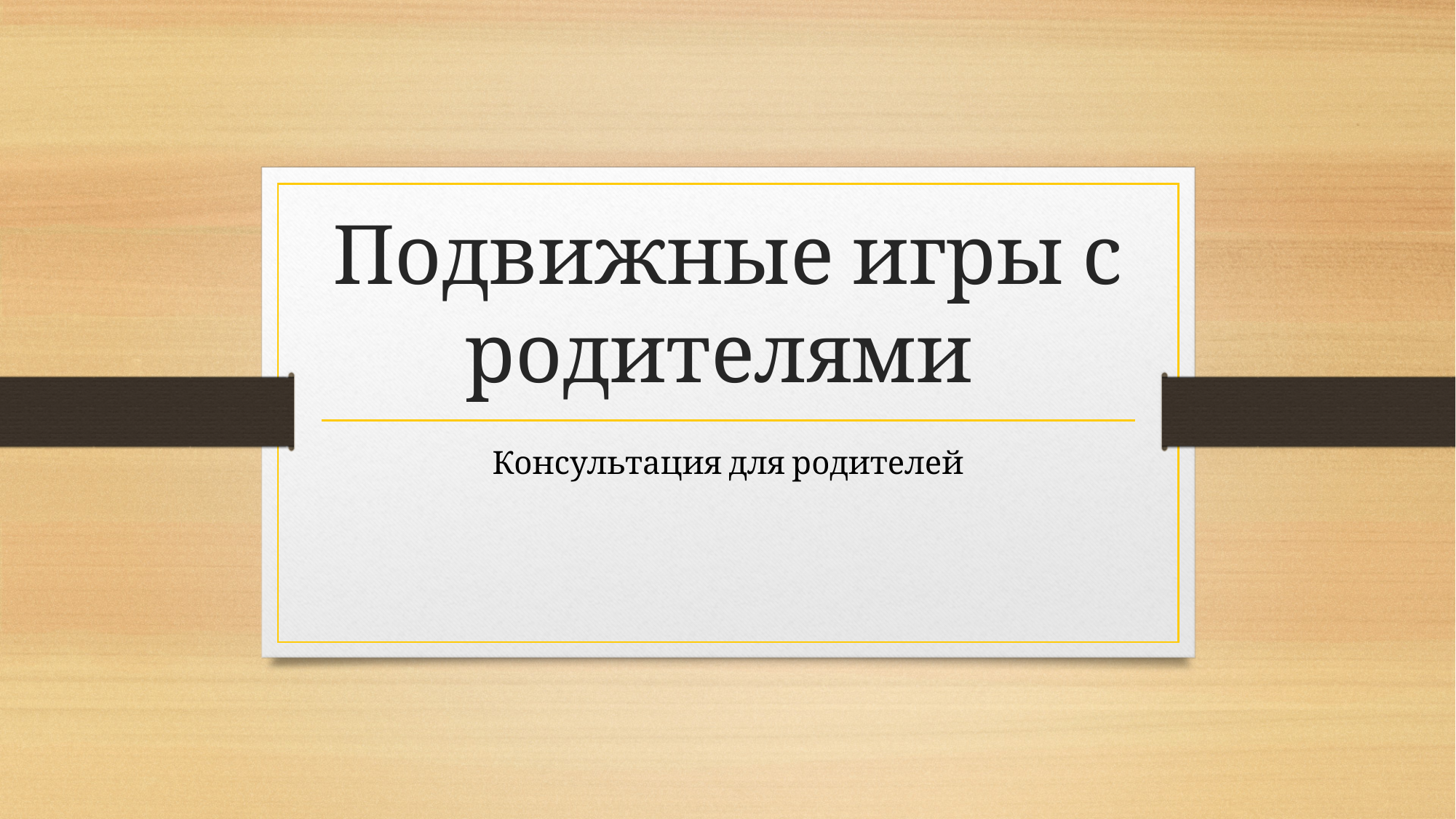

# Подвижные игры с родителями
Консультация для родителей